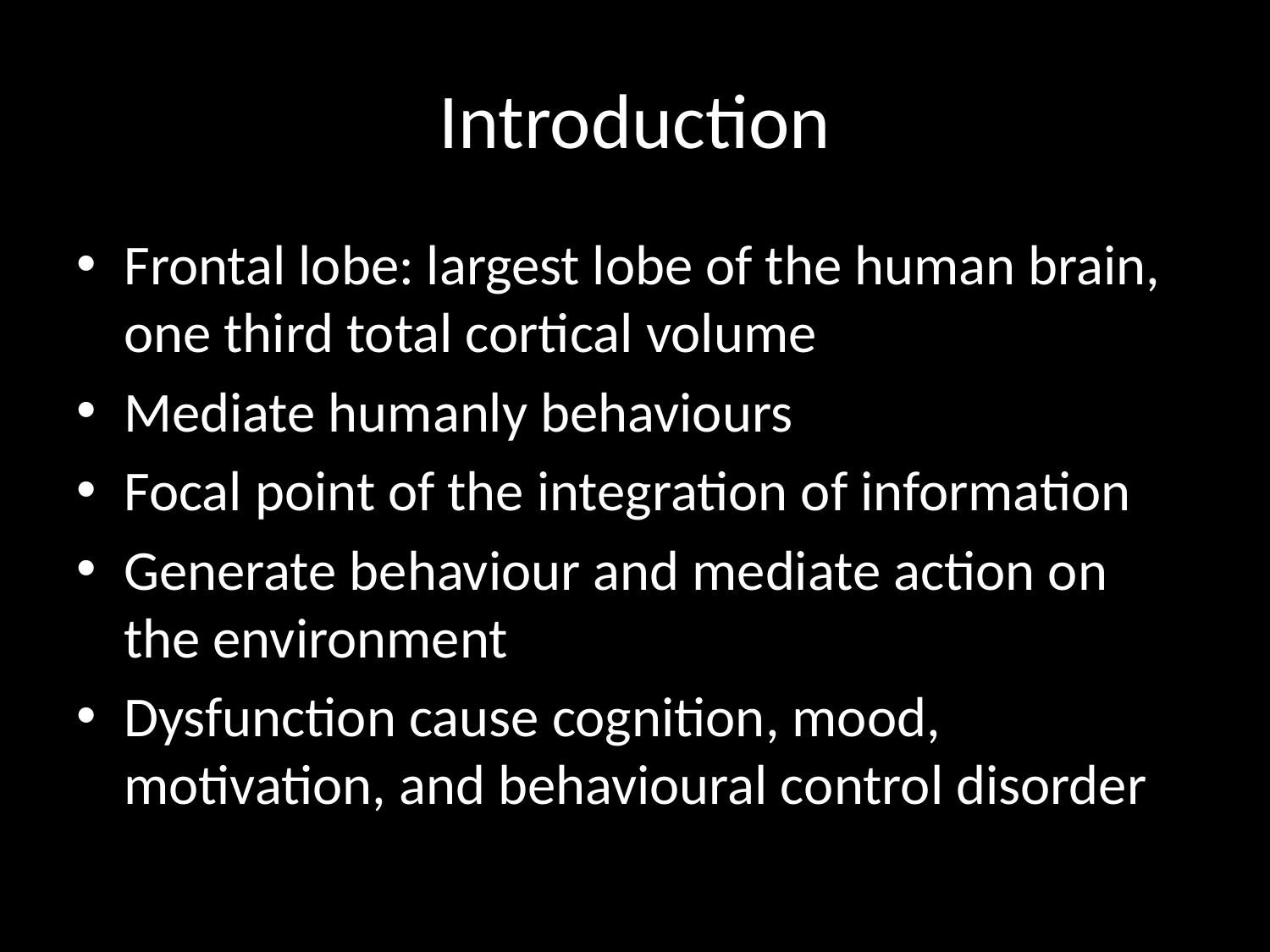

# Introduction
Frontal lobe: largest lobe of the human brain, one third total cortical volume
Mediate humanly behaviours
Focal point of the integration of information
Generate behaviour and mediate action on the environment
Dysfunction cause cognition, mood, motivation, and behavioural control disorder